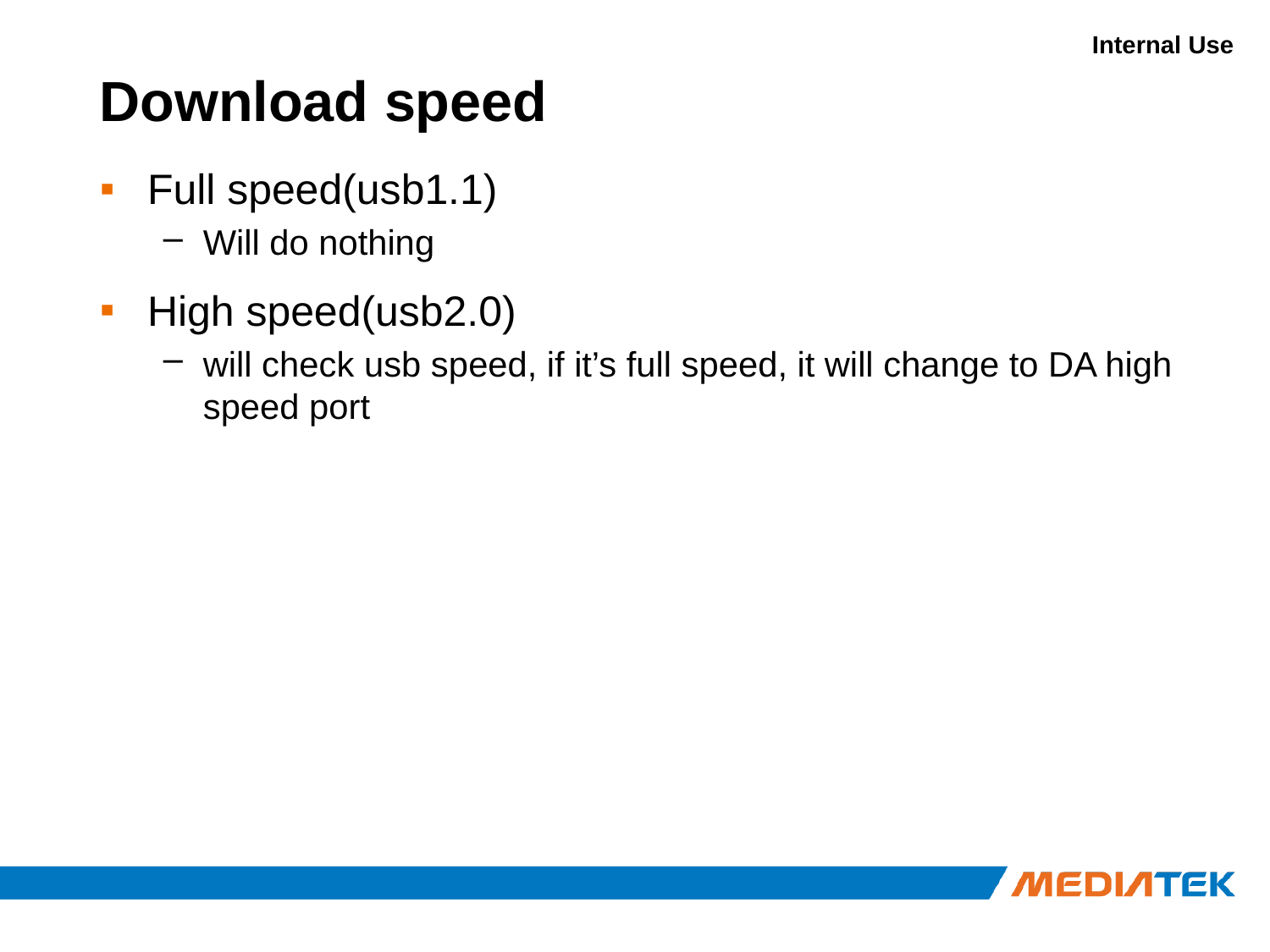

# Download speed
Full speed(usb1.1)
Will do nothing
High speed(usb2.0)
will check usb speed, if it’s full speed, it will change to DA high speed port